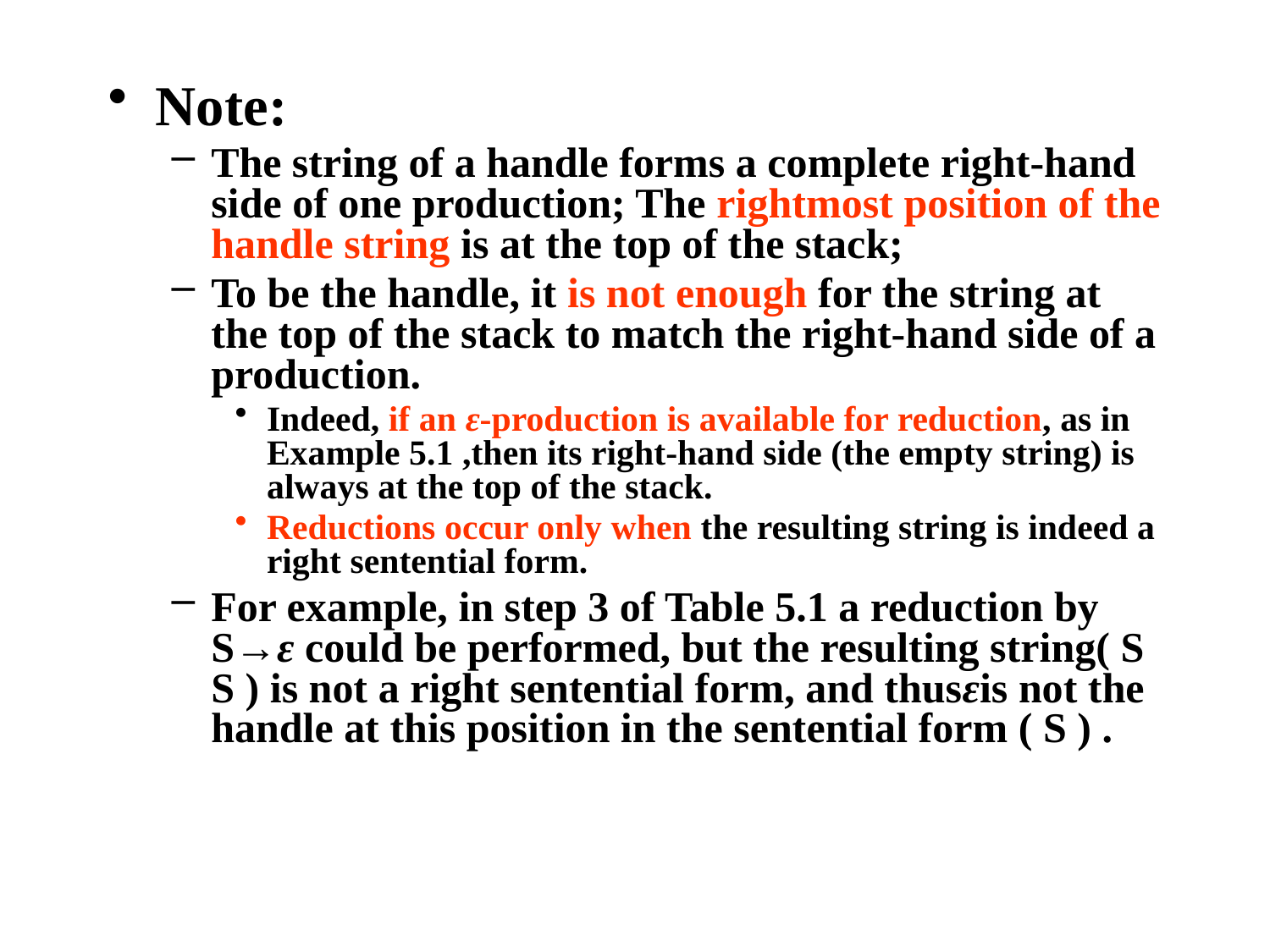

Note:
The string of a handle forms a complete right-hand side of one production; The rightmost position of the handle string is at the top of the stack;
To be the handle, it is not enough for the string at the top of the stack to match the right-hand side of a production.
Indeed, if an ε-production is available for reduction, as in Example 5.1 ,then its right-hand side (the empty string) is always at the top of the stack.
Reductions occur only when the resulting string is indeed a right sentential form.
For example, in step 3 of Table 5.1 a reduction by S→ε could be performed, but the resulting string( S S ) is not a right sentential form, and thusεis not the handle at this position in the sentential form ( S ) .